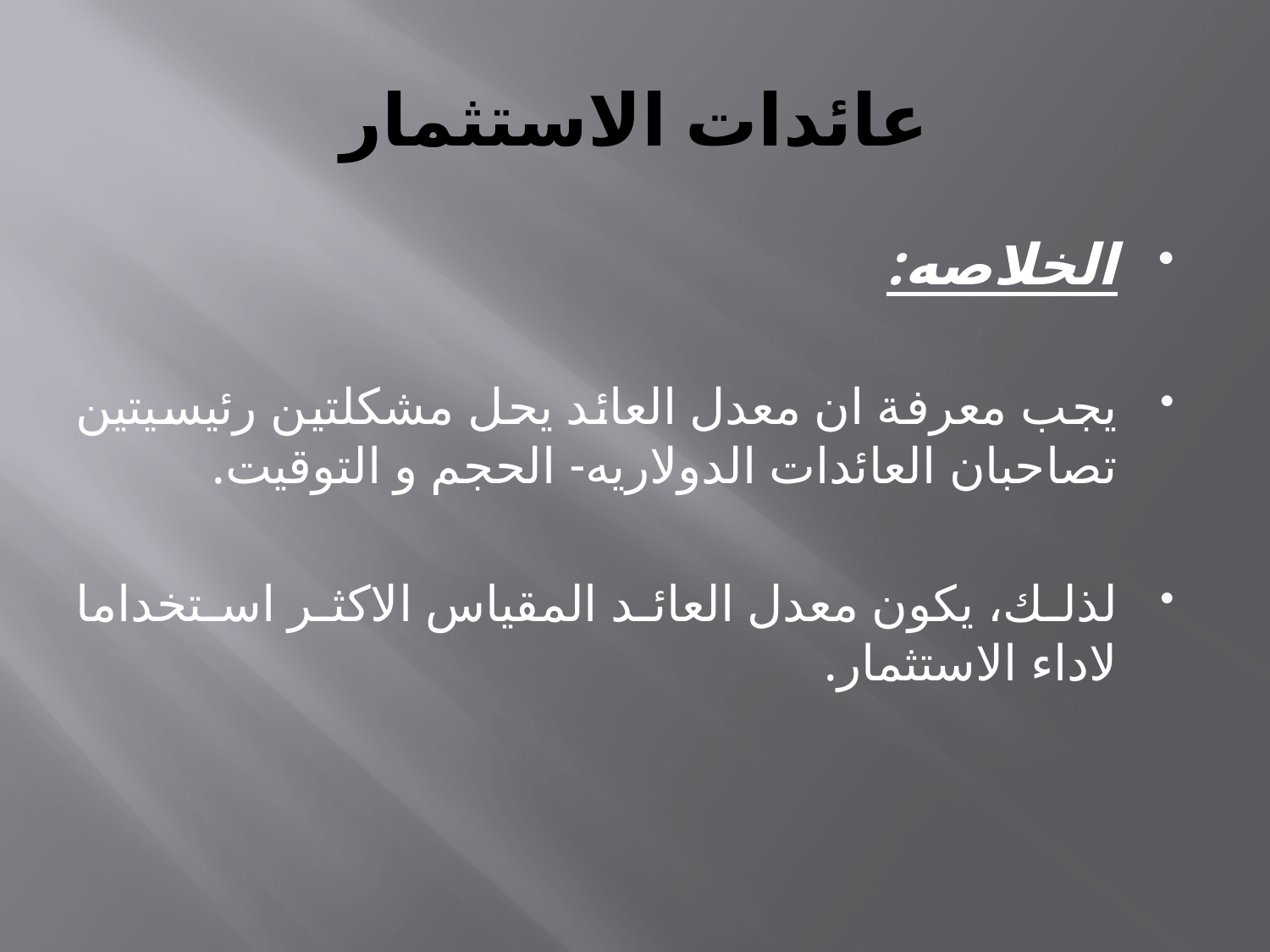

# عائدات الاستثمار
الخلاصه:

يجب معرفة ان معدل العائد يحل مشكلتين رئيسيتين تصاحبان العائدات الدولاريه- الحجم و التوقيت.

لذلك، يكون معدل العائد المقياس الاكثر استخداما لاداء الاستثمار.